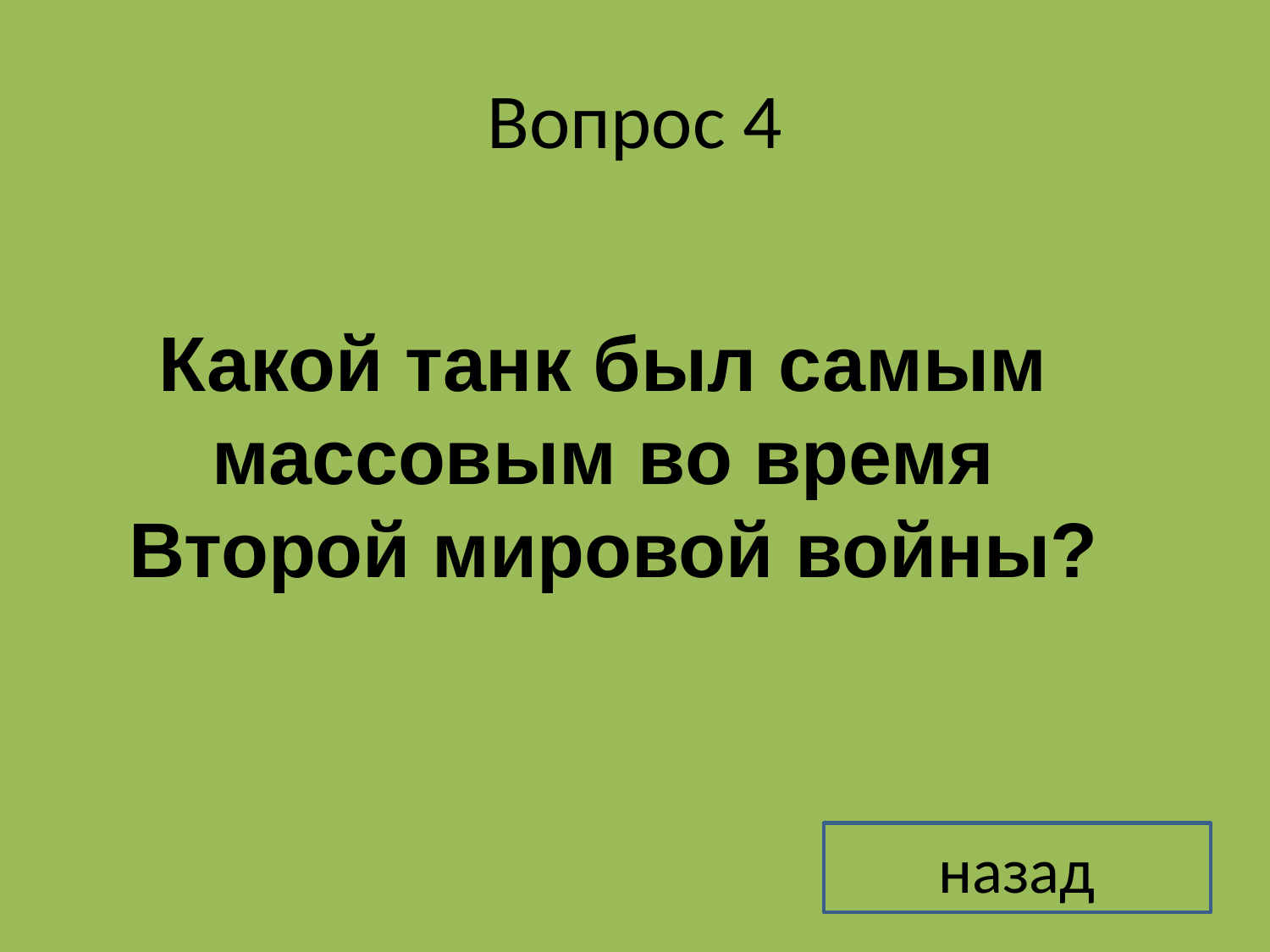

# Вопрос 4
Какой танк был самым
массовым во время
Второй мировой войны?
назад